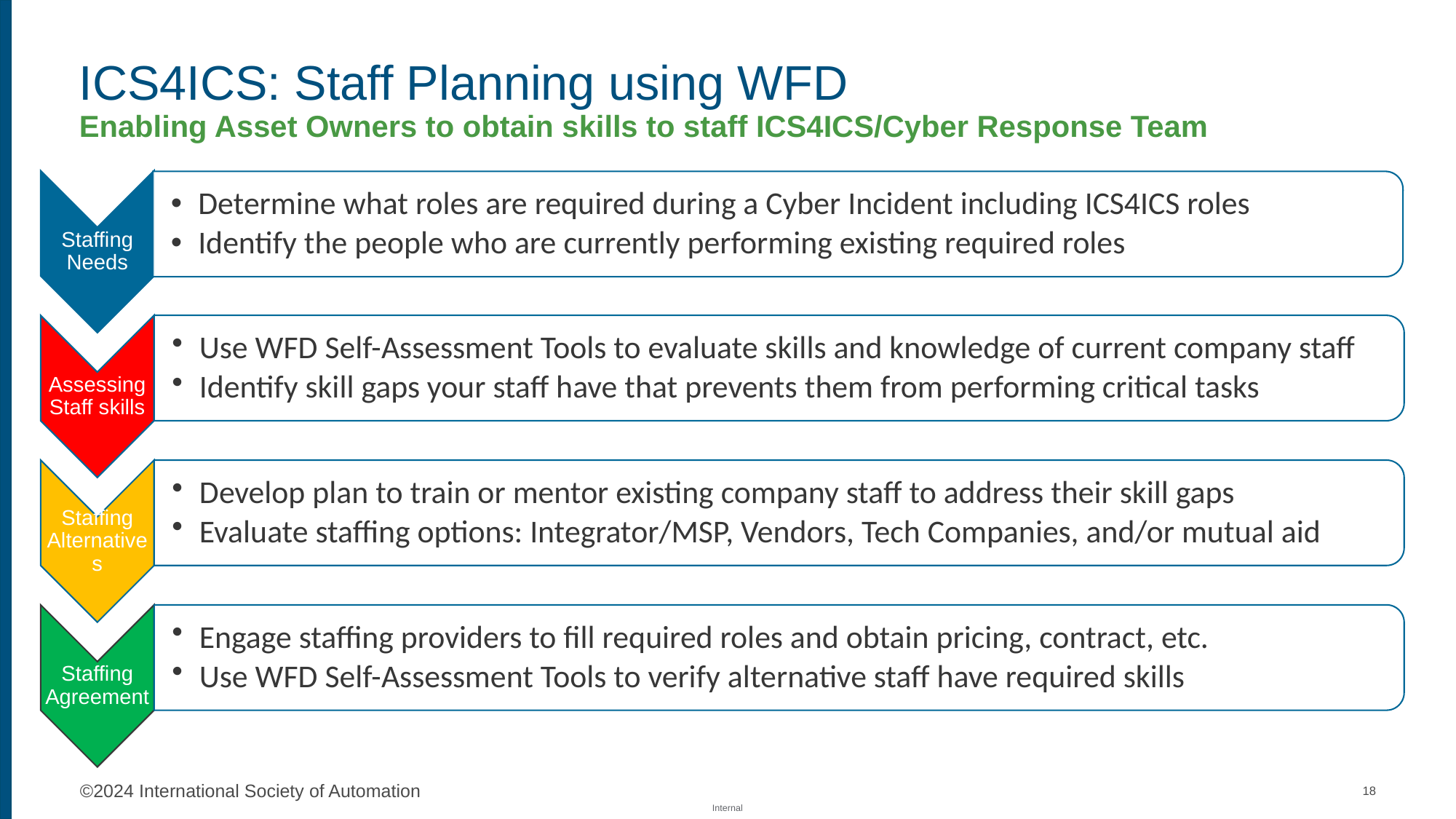

# ICS4ICS: Staff Planning using WFD Enabling Asset Owners to obtain skills to staff ICS4ICS/Cyber Response Team
Staffing Needs
Determine what roles are required during a Cyber Incident including ICS4ICS roles
Identify the people who are currently performing existing required roles
Assessing Staff skills
Use WFD Self-Assessment Tools to evaluate skills and knowledge of current company staff
Identify skill gaps your staff have that prevents them from performing critical tasks
Staffing Alternatives
Develop plan to train or mentor existing company staff to address their skill gaps
Evaluate staffing options: Integrator/MSP, Vendors, Tech Companies, and/or mutual aid
Staffing Agreement
Engage staffing providers to fill required roles and obtain pricing, contract, etc.
Use WFD Self-Assessment Tools to verify alternative staff have required skills
18